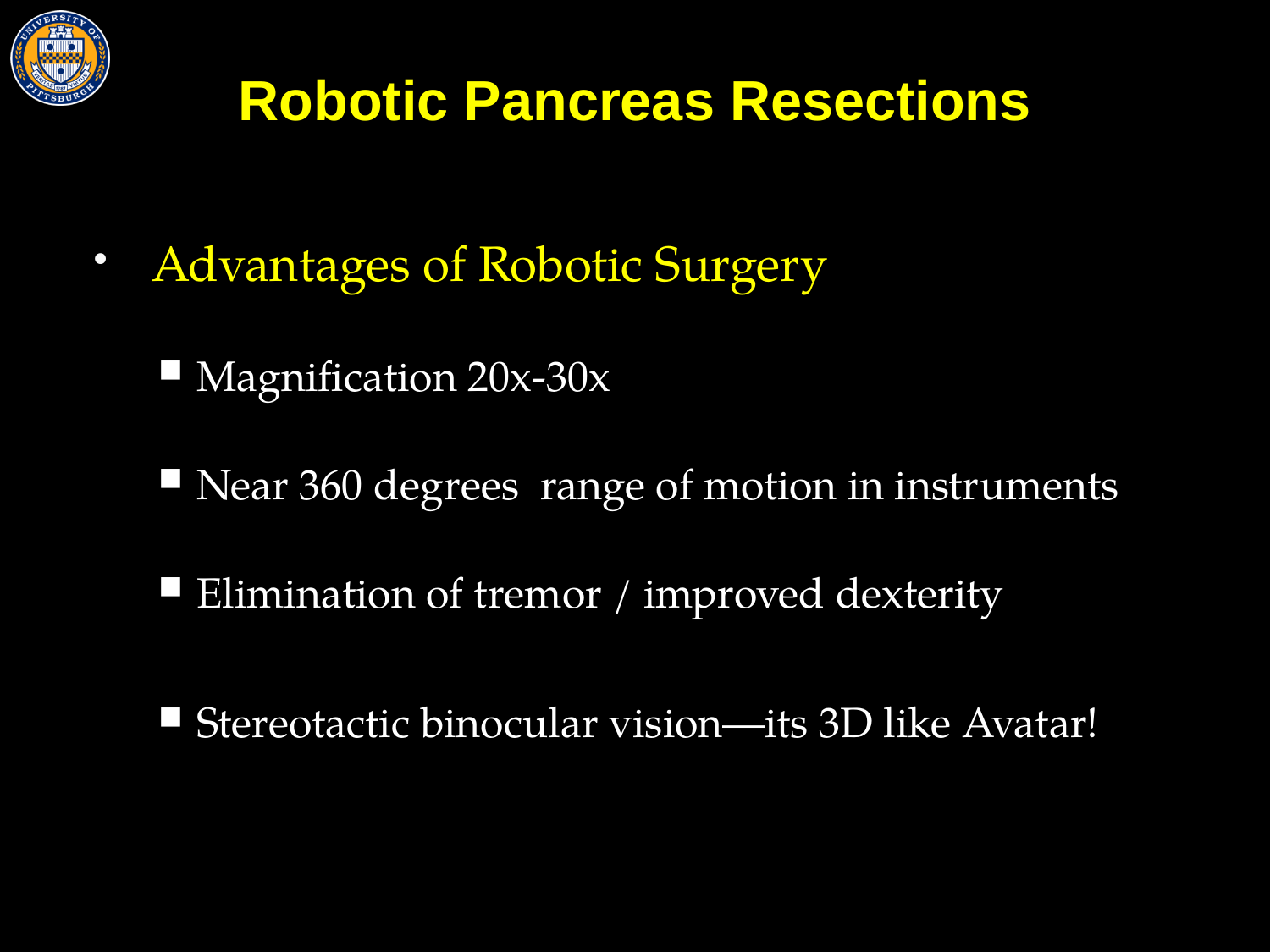

# Robotic Pancreas Resections

Advantages of Robotic Surgery

Magnification 20x-30x

Near 360 degrees  range of motion in instruments

Elimination of tremor / improved dexterity

Stereotactic binocular vision—its 3D like Avatar!